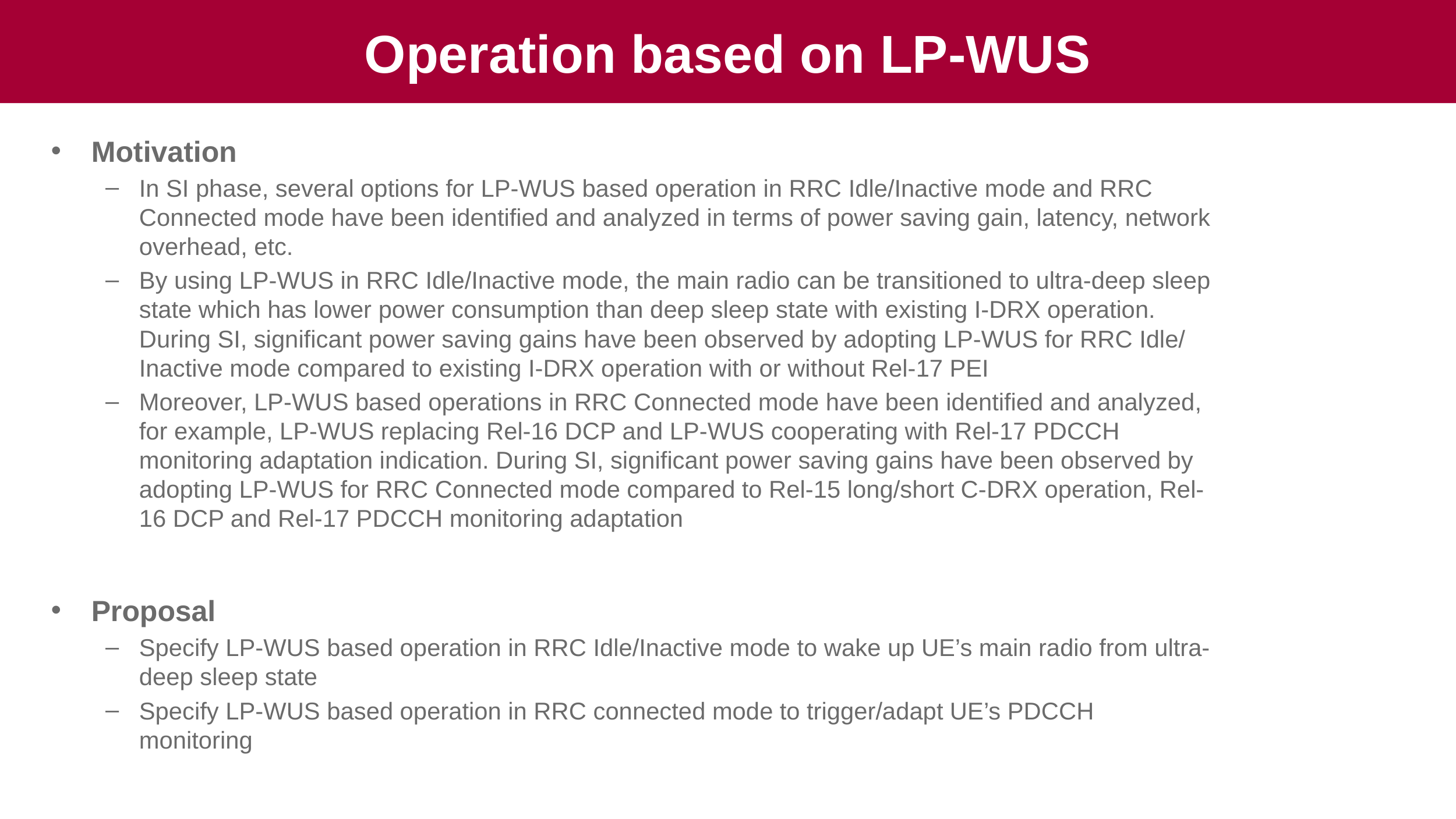

# Operation based on LP-WUS
Motivation
In SI phase, several options for LP-WUS based operation in RRC Idle/Inactive mode and RRC Connected mode have been identified and analyzed in terms of power saving gain, latency, network overhead, etc.
By using LP-WUS in RRC Idle/Inactive mode, the main radio can be transitioned to ultra-deep sleep state which has lower power consumption than deep sleep state with existing I-DRX operation. During SI, significant power saving gains have been observed by adopting LP-WUS for RRC Idle/Inactive mode compared to existing I-DRX operation with or without Rel-17 PEI
Moreover, LP-WUS based operations in RRC Connected mode have been identified and analyzed, for example, LP-WUS replacing Rel-16 DCP and LP-WUS cooperating with Rel-17 PDCCH monitoring adaptation indication. During SI, significant power saving gains have been observed by adopting LP-WUS for RRC Connected mode compared to Rel-15 long/short C-DRX operation, Rel-16 DCP and Rel-17 PDCCH monitoring adaptation

Proposal
Specify LP-WUS based operation in RRC Idle/Inactive mode to wake up UE’s main radio from ultra-deep sleep state
Specify LP-WUS based operation in RRC connected mode to trigger/adapt UE’s PDCCH monitoring